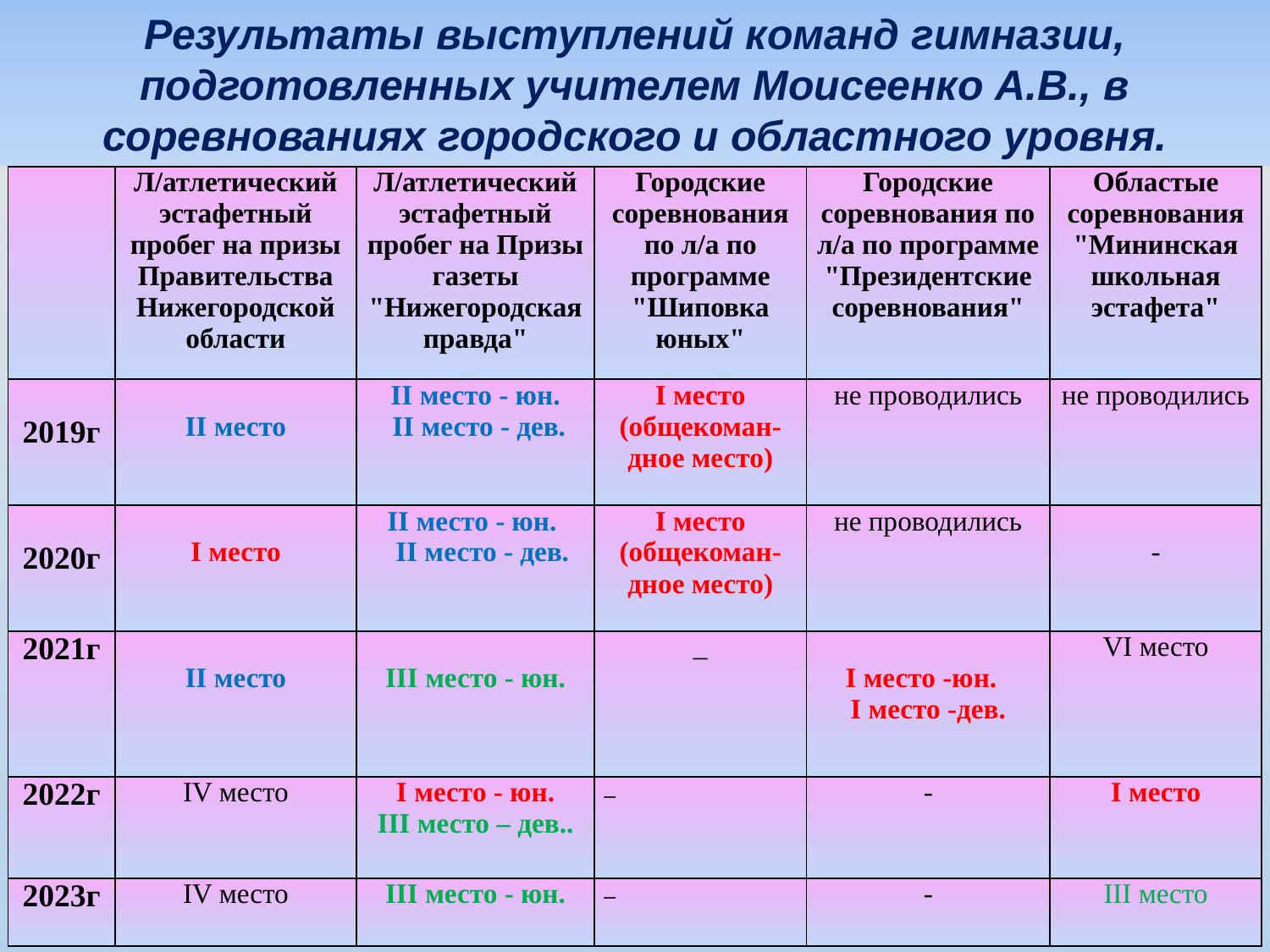

Результаты выступлений команд гимназии, подготовленных учителем Моисеенко А.В., в соревнованиях городского и областного уровня.
|  | Л/атлетический эстафетный пробег на призы Правительства Нижегородской области | Л/атлетический эстафетный пробег на Призы газеты "Нижегородская правда" | Городские соревнования по л/а по программе "Шиповка юных" | Городские соревнования по л/а по программе "Президентские соревнования" | Областые соревнования "Мининская школьная эстафета" |
| --- | --- | --- | --- | --- | --- |
| 2019г | II место | II место - юн. II место - дев. | I место (общекоман- дное место) | не проводились | не проводились |
| 2020г | I место | II место - юн. II место - дев. | I место (общекоман-дное место) | не проводились | - |
| 2021г | II место | III место - юн. | \_ | I место -юн. I место -дев. | VI место |
| 2022г | IV место | I место - юн. III место – дев.. | \_ | - | I место |
| 2023г | IV место | III место - юн. | \_ | - | III место |